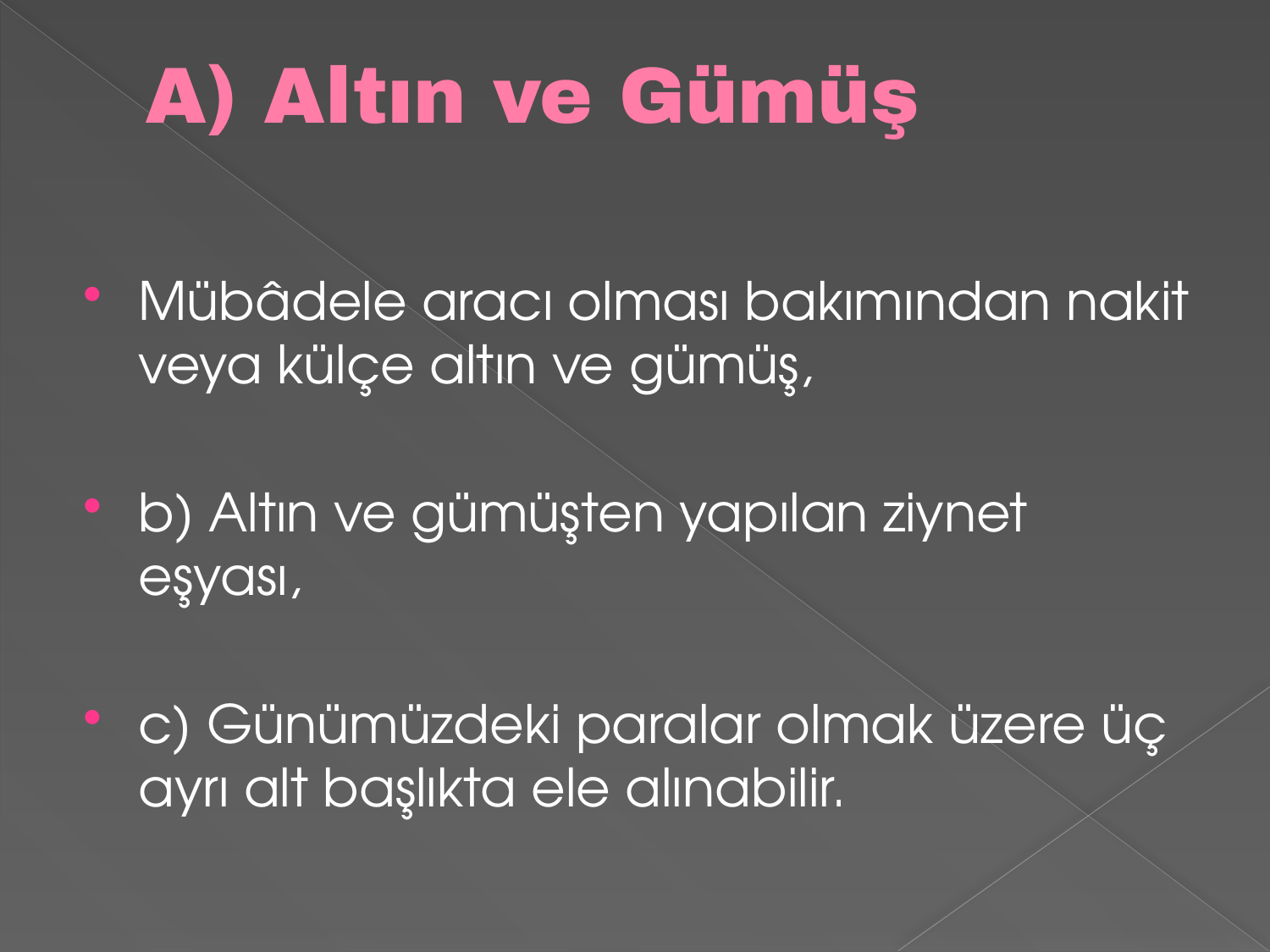

# A) Altın ve Gümüş
Mübâdele aracı olması bakımından nakit veya külçe altın ve gümüş,

b) Altın ve gümüşten yapılan ziynet eşyası,

c) Günümüzdeki paralar olmak üzere üç ayrı alt başlıkta ele alınabilir.